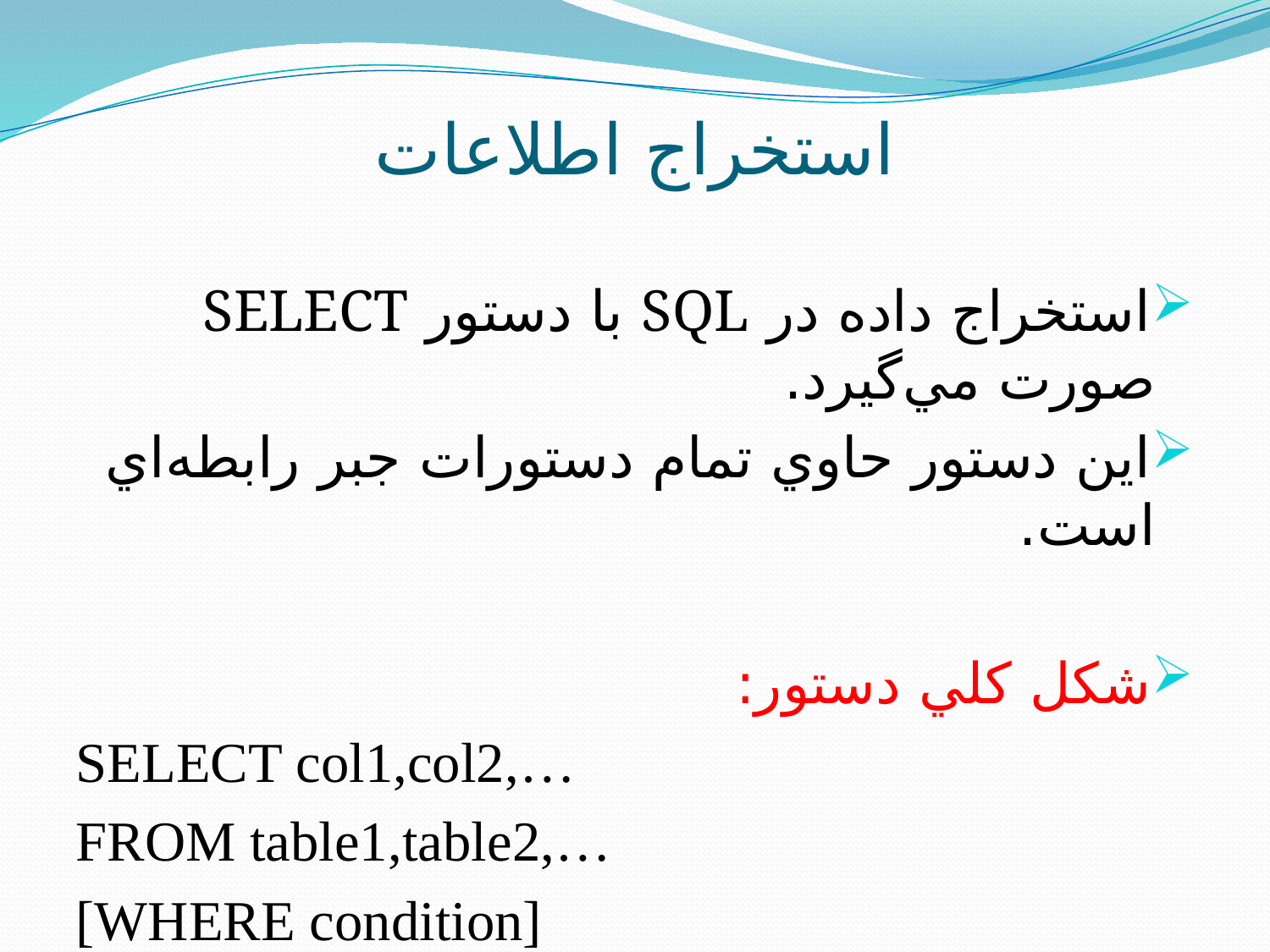

# استخراج اطلاعات
استخراج داده در SQL با دستور SELECT صورت مي‌گيرد.
اين دستور حاوي تمام دستورات جبر رابطه‌اي است.

شکل کلي دستور:
SELECT col1,col2,…
FROM table1,table2,…
[WHERE condition]